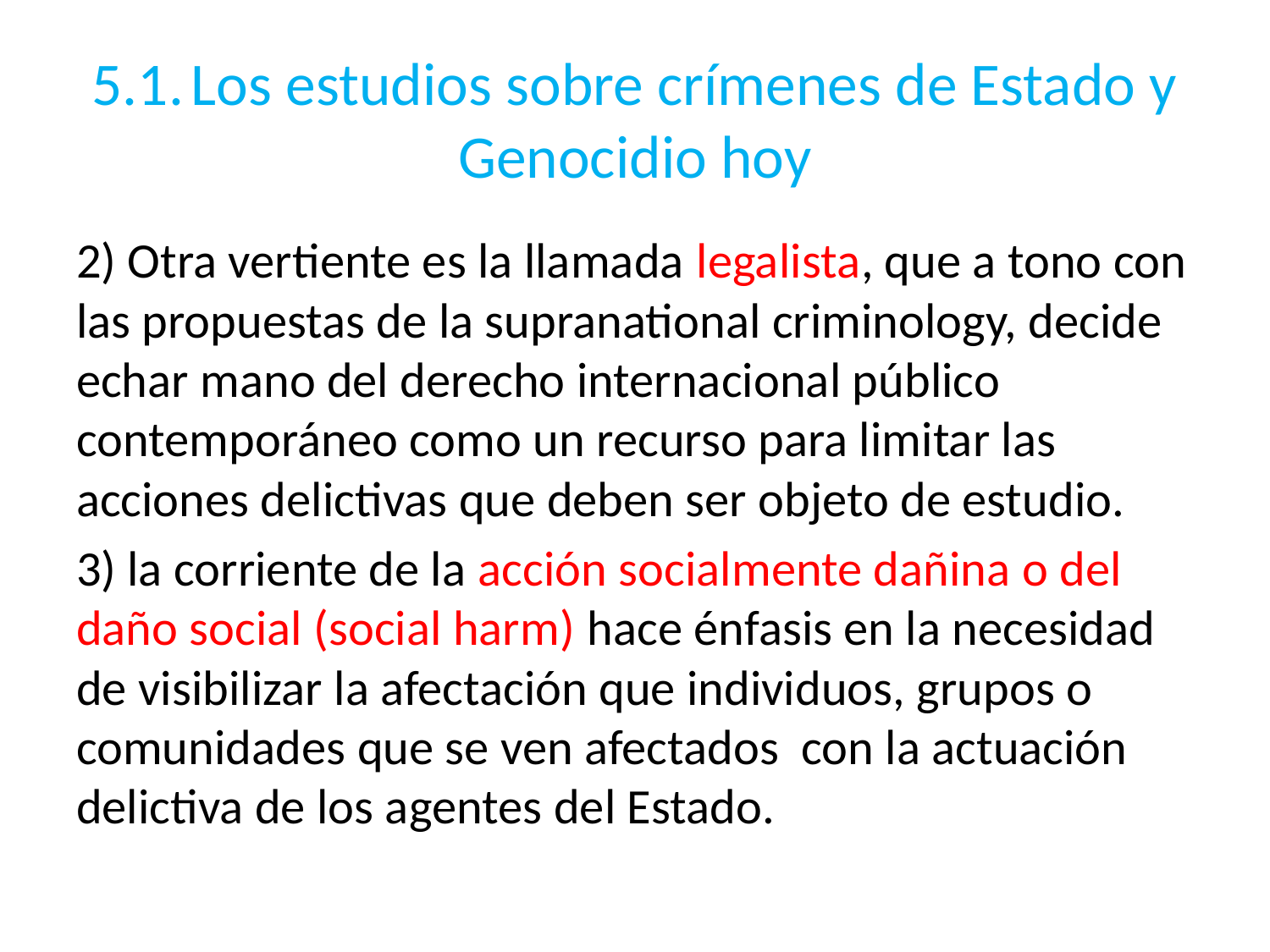

# 5.1.	Los estudios sobre crímenes de Estado y Genocidio hoy
2) Otra vertiente es la llamada legalista, que a tono con las propuestas de la supranational criminology, decide echar mano del derecho internacional público contemporáneo como un recurso para limitar las acciones delictivas que deben ser objeto de estudio.
3) la corriente de la acción socialmente dañina o del daño social (social harm) hace énfasis en la necesidad de visibilizar la afectación que individuos, grupos o comunidades que se ven afectados  con la actuación delictiva de los agentes del Estado.